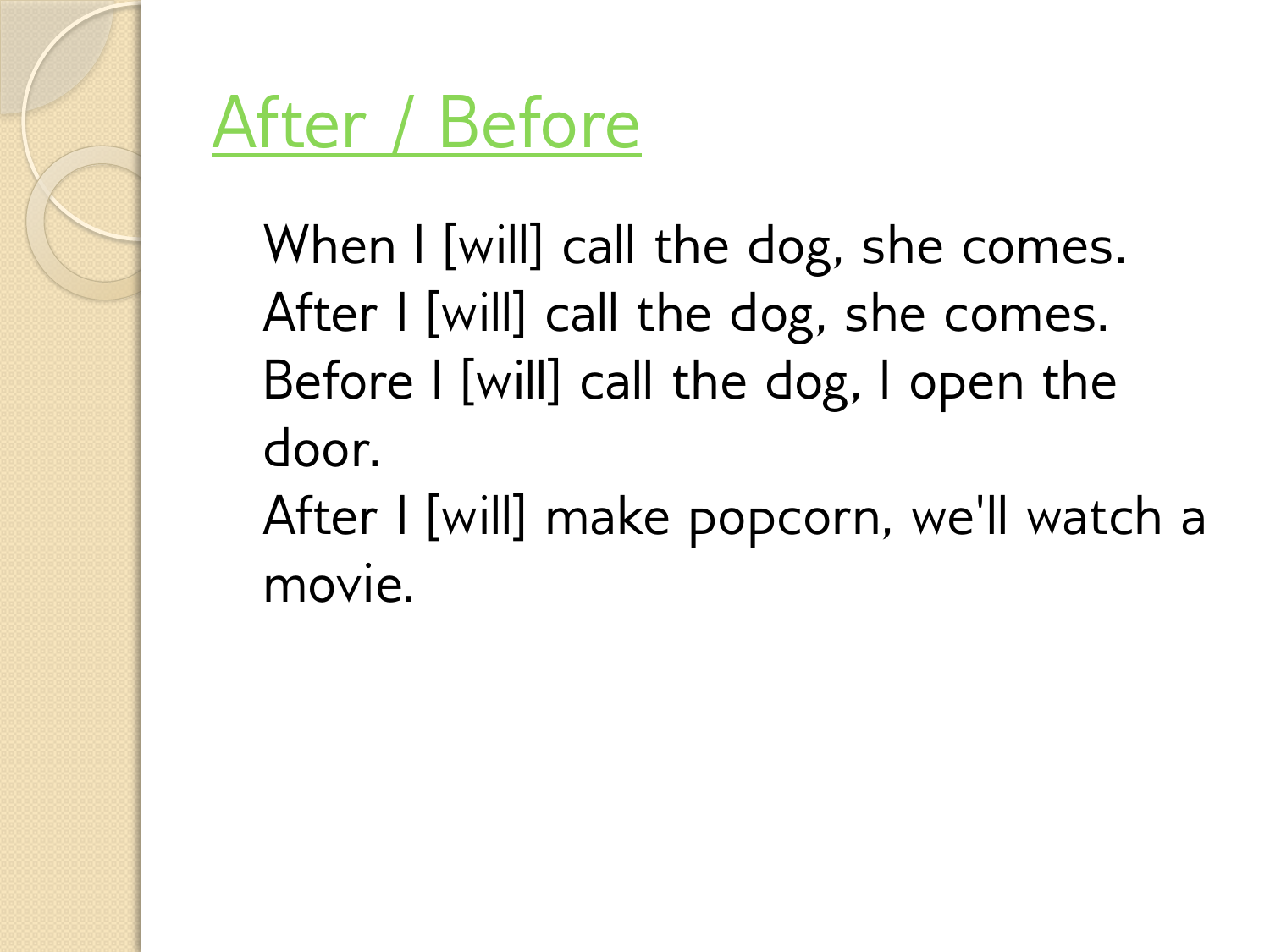

# After / Before
 	When I [will] call the dog, she comes.
After I [will] call the dog, she comes.
Before I [will] call the dog, I open the door.
After I [will] make popcorn, we'll watch a movie.